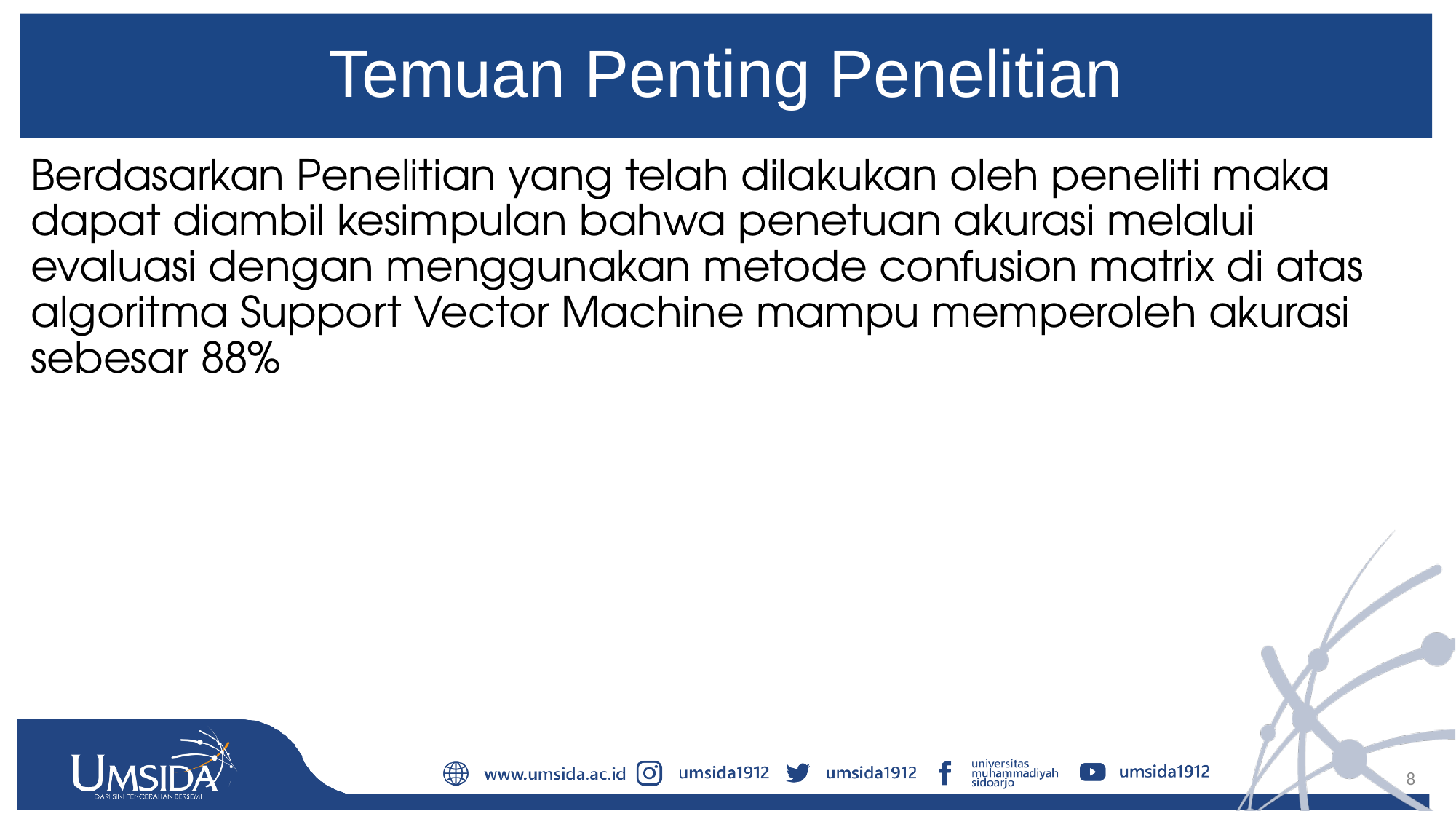

# Temuan Penting Penelitian
Berdasarkan Penelitian yang telah dilakukan oleh peneliti maka dapat diambil kesimpulan bahwa penetuan akurasi melalui evaluasi dengan menggunakan metode confusion matrix di atas algoritma Support Vector Machine mampu memperoleh akurasi sebesar 88%